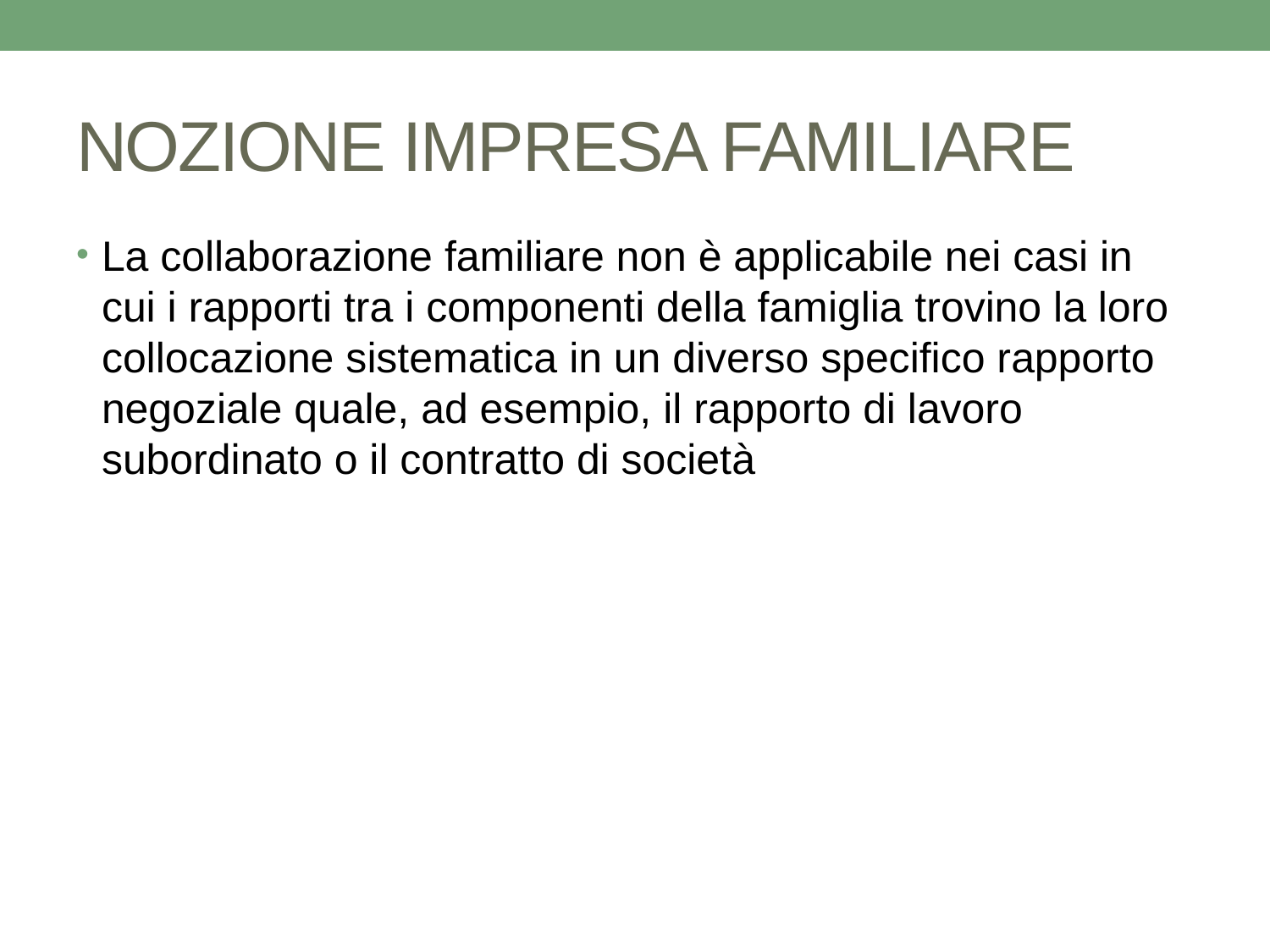

# NOZIONE IMPRESA FAMILIARE
La collaborazione familiare non è applicabile nei casi in cui i rapporti tra i componenti della famiglia trovino la loro collocazione sistematica in un diverso specifico rapporto negoziale quale, ad esempio, il rapporto di lavoro subordinato o il contratto di società